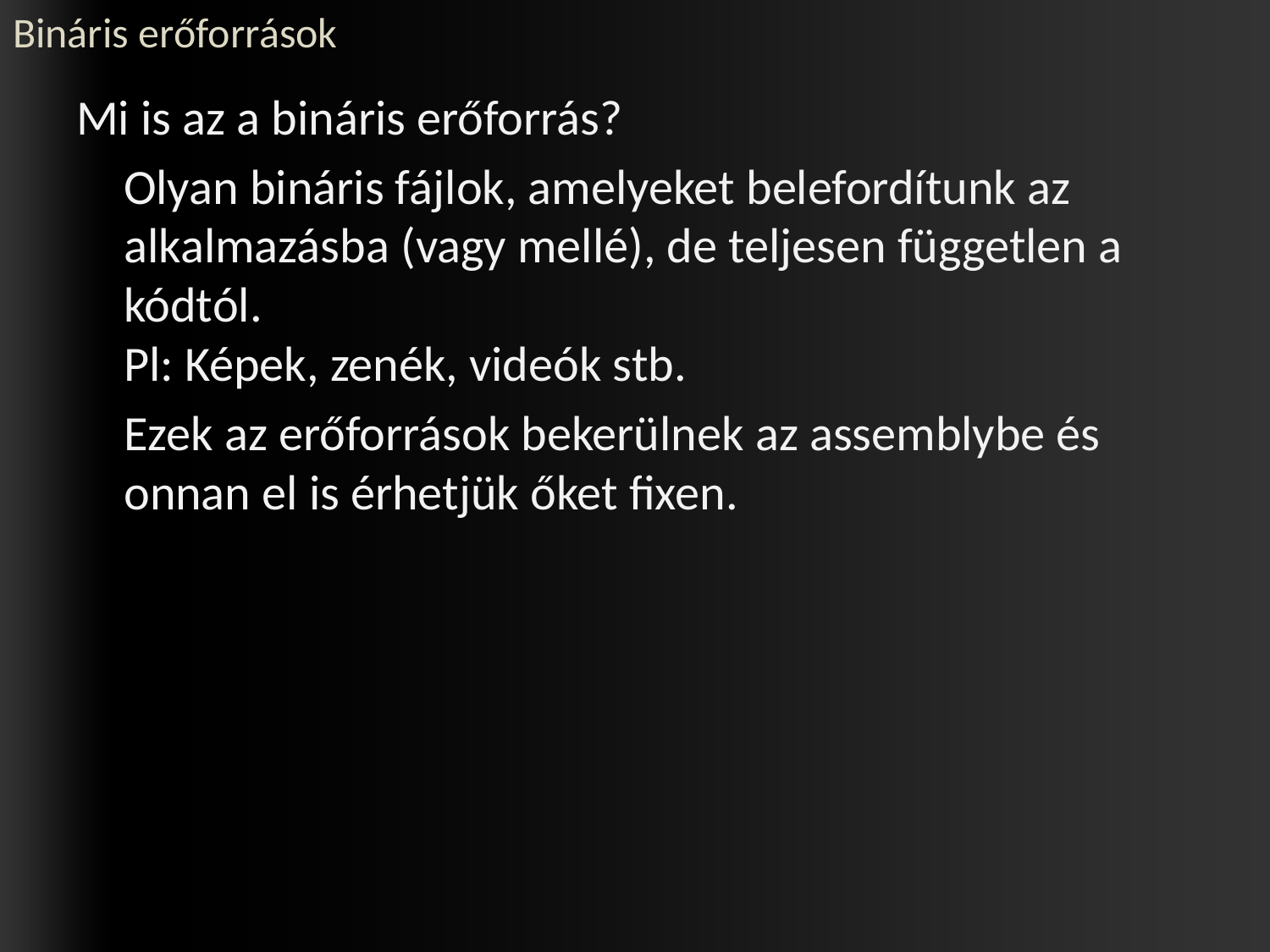

# Bináris erőforrások
Mi is az a bináris erőforrás?
	Olyan bináris fájlok, amelyeket belefordítunk az alkalmazásba (vagy mellé), de teljesen független a kódtól.
Pl: Képek, zenék, videók stb.
	Ezek az erőforrások bekerülnek az assemblybe és onnan el is érhetjük őket fixen.